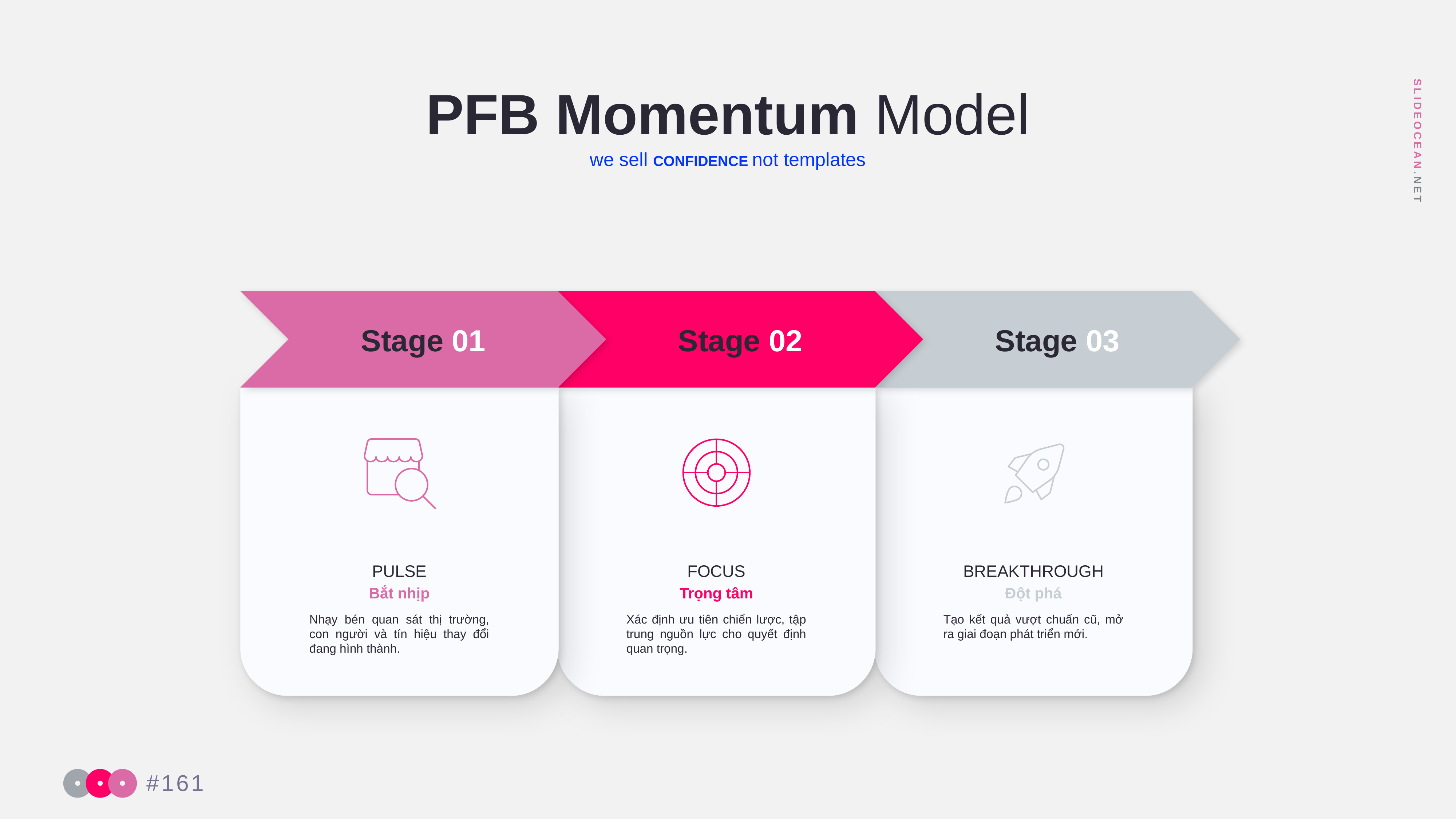

PFB Momentum Model
we sell CONFIDENCE not templates
Stage 01
Stage 02
Stage 03

PULSE
Bắt nhịp
Nhạy bén quan sát thị trường, con người và tín hiệu thay đổi đang hình thành.
FOCUS
Trọng tâm
Xác định ưu tiên chiến lược, tập trung nguồn lực cho quyết định quan trọng.
BREAKTHROUGH
Đột phá
Tạo kết quả vượt chuẩn cũ, mở ra giai đoạn phát triển mới.
#161